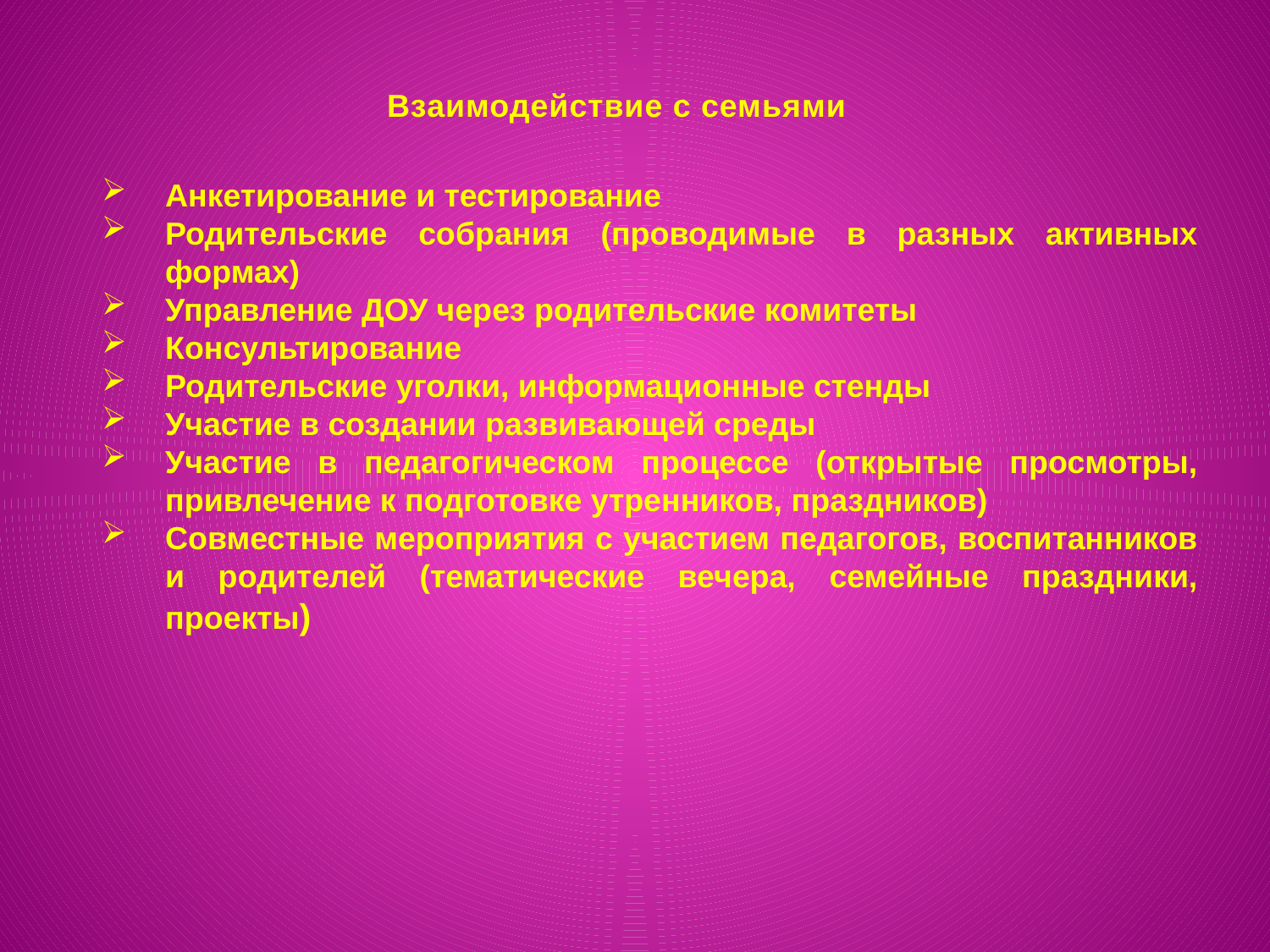

Взаимодействие с семьями
Анкетирование и тестирование
Родительские собрания (проводимые в разных активных формах)
Управление ДОУ через родительские комитеты
Консультирование
Родительские уголки, информационные стенды
Участие в создании развивающей среды
Участие в педагогическом процессе (открытые просмотры, привлечение к подготовке утренников, праздников)
Совместные мероприятия с участием педагогов, воспитанников и родителей (тематические вечера, семейные праздники, проекты)